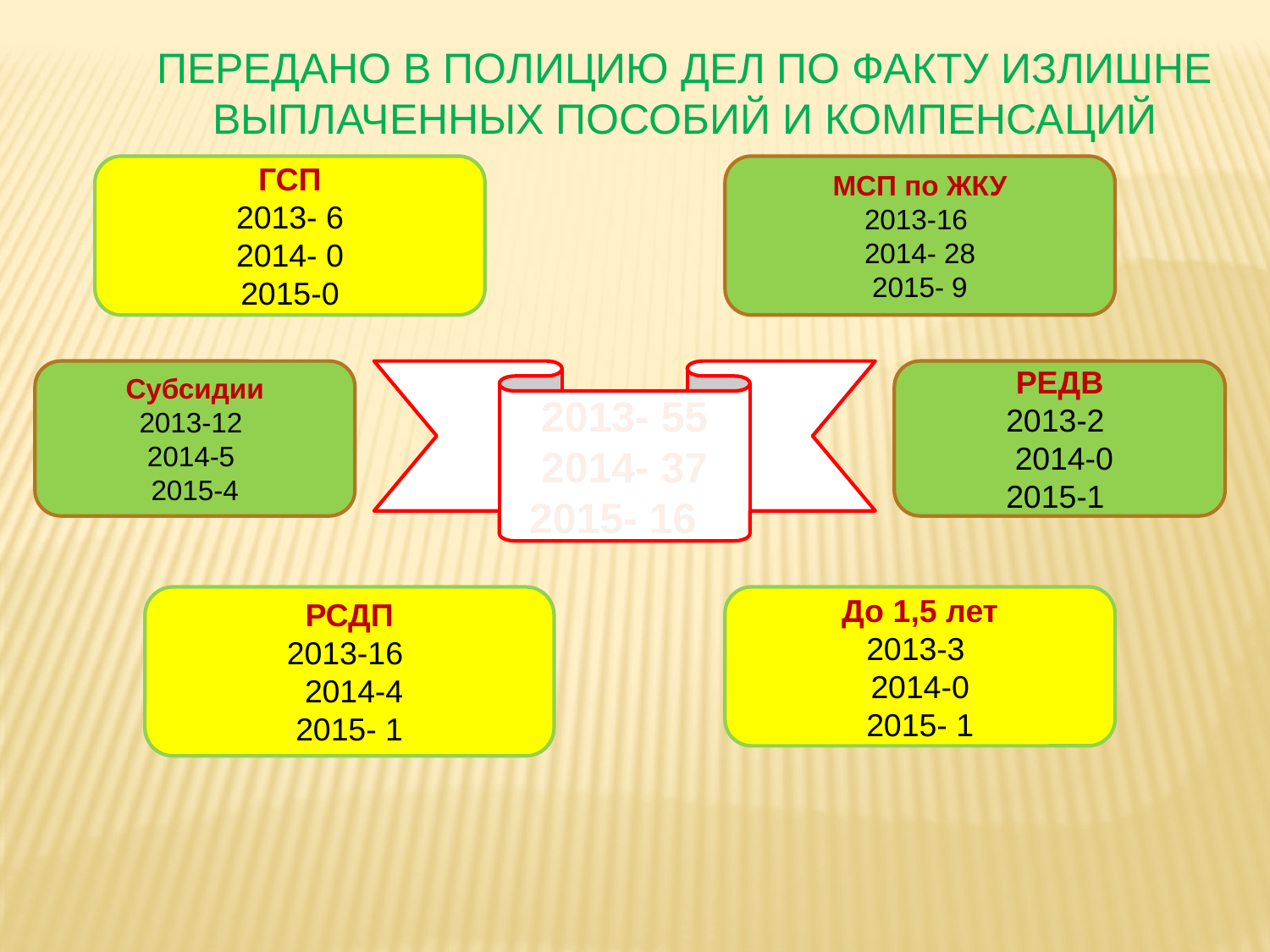

Передано в полицию дел по факту излишне выплаченных пособий и компенсаций
ГСП
2013- 6
2014- 0
2015-0
МСП по ЖКУ
2013-16
 2014- 28
2015- 9

Субсидии
2013-12
2014-5
2015-4

2013- 55
2014- 37
2015- 16
РЕДВ
2013-2
 2014-0
2015-1
РСДП
2013-16
 2014-4
2015- 1
До 1,5 лет
2013-3
2014-0
2015- 1